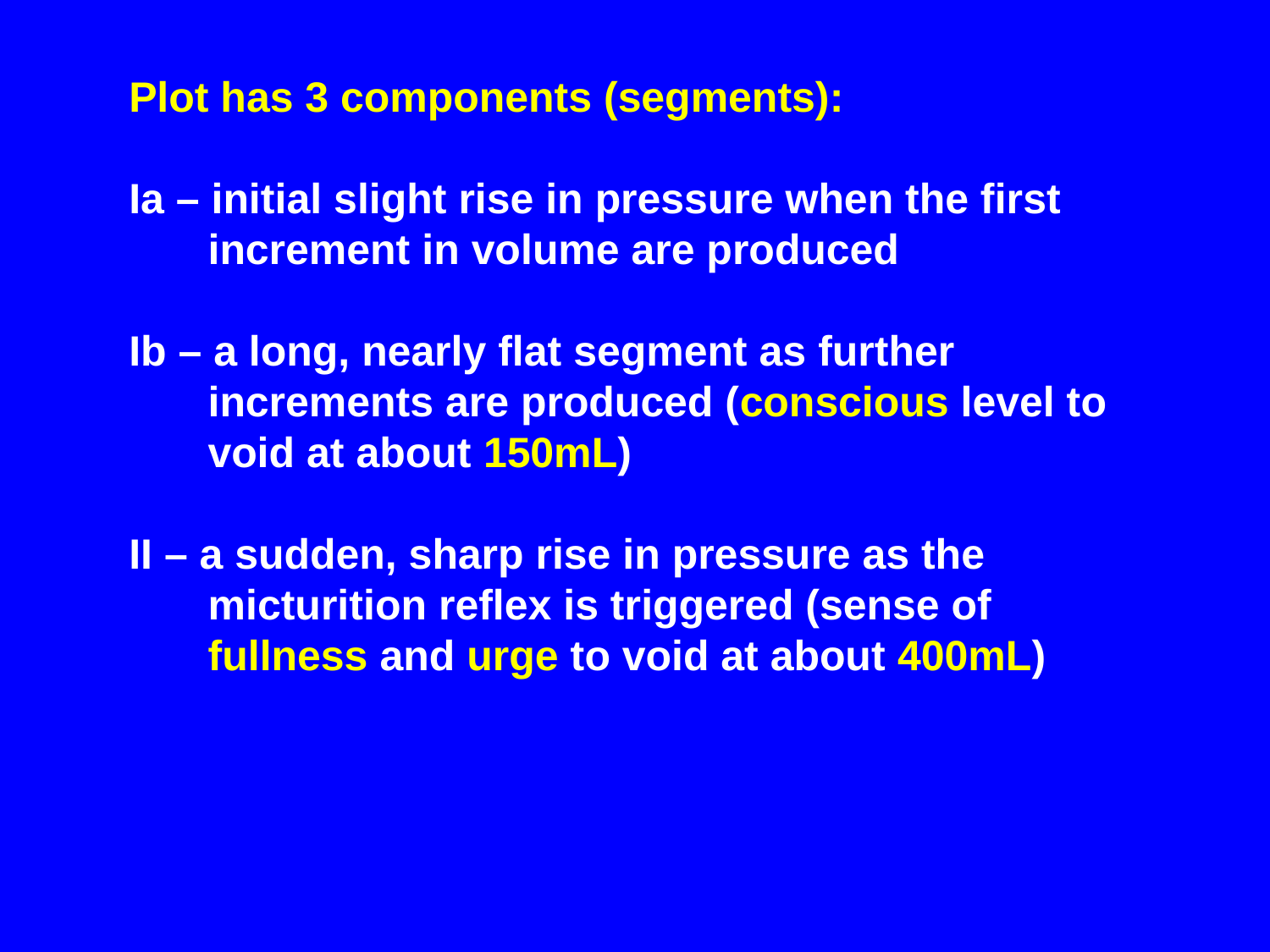

Plot has 3 components (segments):

Ia – initial slight rise in pressure when the first increment in volume are produced

Ib – a long, nearly flat segment as further increments are produced (conscious level to void at about 150mL)

II – a sudden, sharp rise in pressure as the micturition reflex is triggered (sense of fullness and urge to void at about 400mL)